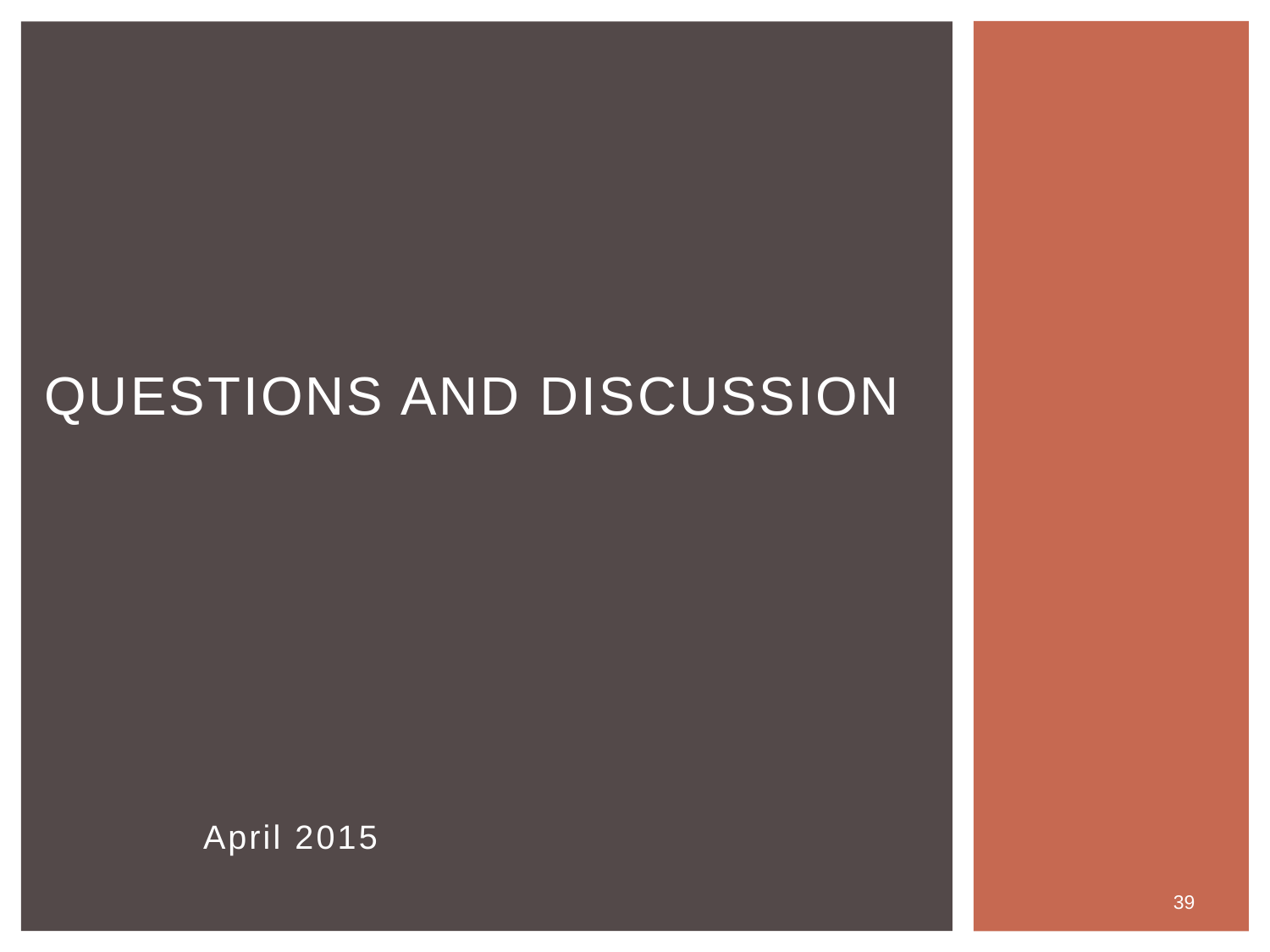

# questions and discussion
April 2015
39